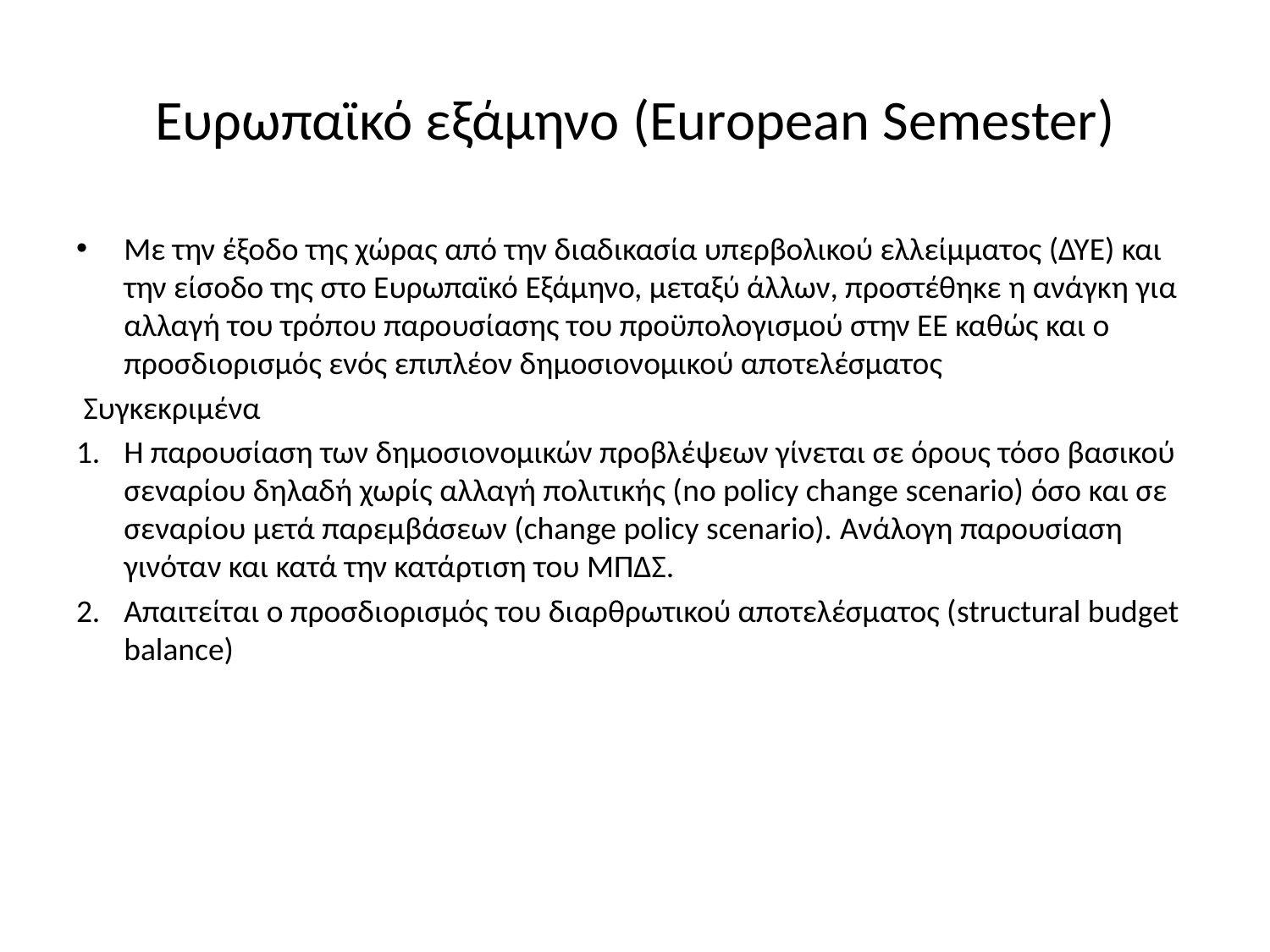

# Ευρωπαϊκό εξάμηνο (European Semester)
Με την έξοδο της χώρας από την διαδικασία υπερβολικού ελλείμματος (ΔΥΕ) και την είσοδο της στο Ευρωπαϊκό Εξάμηνο, μεταξύ άλλων, προστέθηκε η ανάγκη για αλλαγή του τρόπου παρουσίασης του προϋπολογισμού στην ΕΕ καθώς και ο προσδιορισμός ενός επιπλέον δημοσιονομικού αποτελέσματος
 Συγκεκριμένα
Η παρουσίαση των δημοσιονομικών προβλέψεων γίνεται σε όρους τόσο βασικού σεναρίου δηλαδή χωρίς αλλαγή πολιτικής (no policy change scenario) όσο και σε σεναρίου μετά παρεμβάσεων (change policy scenario). Ανάλογη παρουσίαση γινόταν και κατά την κατάρτιση του ΜΠΔΣ.
Απαιτείται ο προσδιορισμός του διαρθρωτικού αποτελέσματος (structural budget balance)